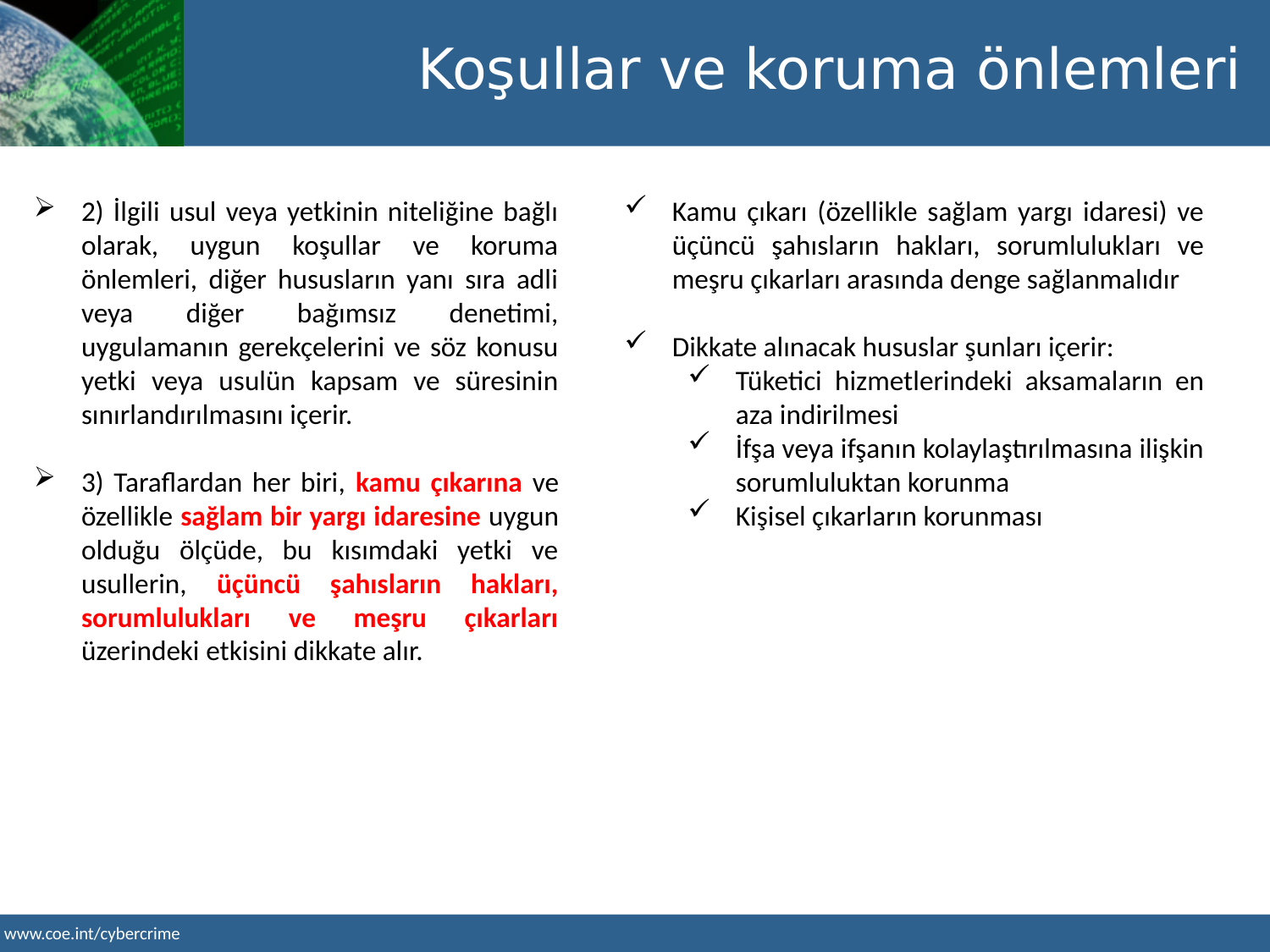

Koşullar ve koruma önlemleri
2) İlgili usul veya yetkinin niteliğine bağlı olarak, uygun koşullar ve koruma önlemleri, diğer hususların yanı sıra adli veya diğer bağımsız denetimi, uygulamanın gerekçelerini ve söz konusu yetki veya usulün kapsam ve süresinin sınırlandırılmasını içerir.

3) Taraflardan her biri, kamu çıkarına ve özellikle sağlam bir yargı idaresine uygun olduğu ölçüde, bu kısımdaki yetki ve usullerin, üçüncü şahısların hakları, sorumlulukları ve meşru çıkarları üzerindeki etkisini dikkate alır.
Kamu çıkarı (özellikle sağlam yargı idaresi) ve üçüncü şahısların hakları, sorumlulukları ve meşru çıkarları arasında denge sağlanmalıdır

Dikkate alınacak hususlar şunları içerir:
Tüketici hizmetlerindeki aksamaların en aza indirilmesi
İfşa veya ifşanın kolaylaştırılmasına ilişkin sorumluluktan korunma
Kişisel çıkarların korunması